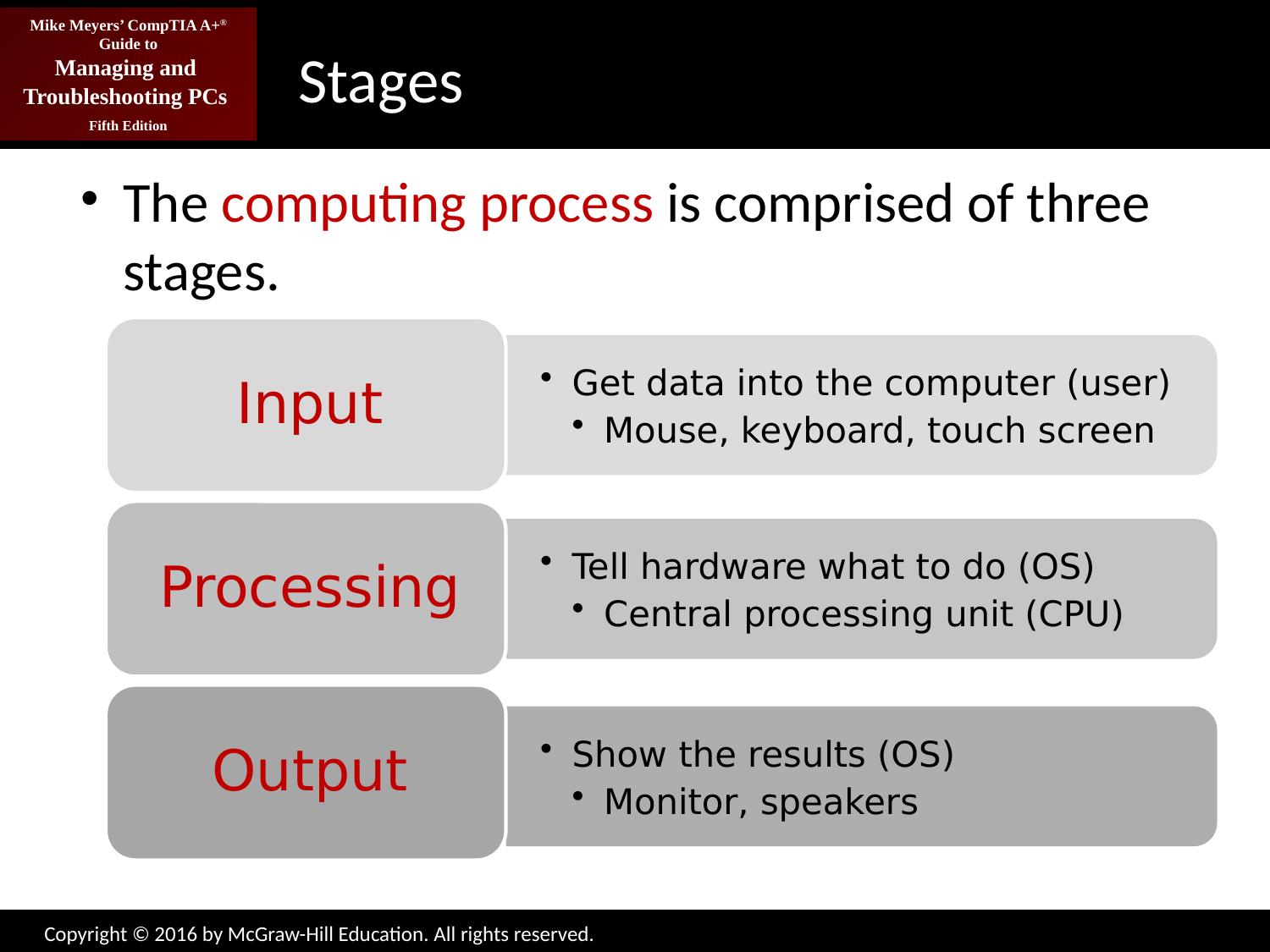

# Stages
The computing process is comprised of three stages.
Get data into the computer (user)
Mouse, keyboard, touch screen
Input
Tell hardware what to do (OS)
Central processing unit (CPU)
Processing
Show the results (OS)
Monitor, speakers
Output